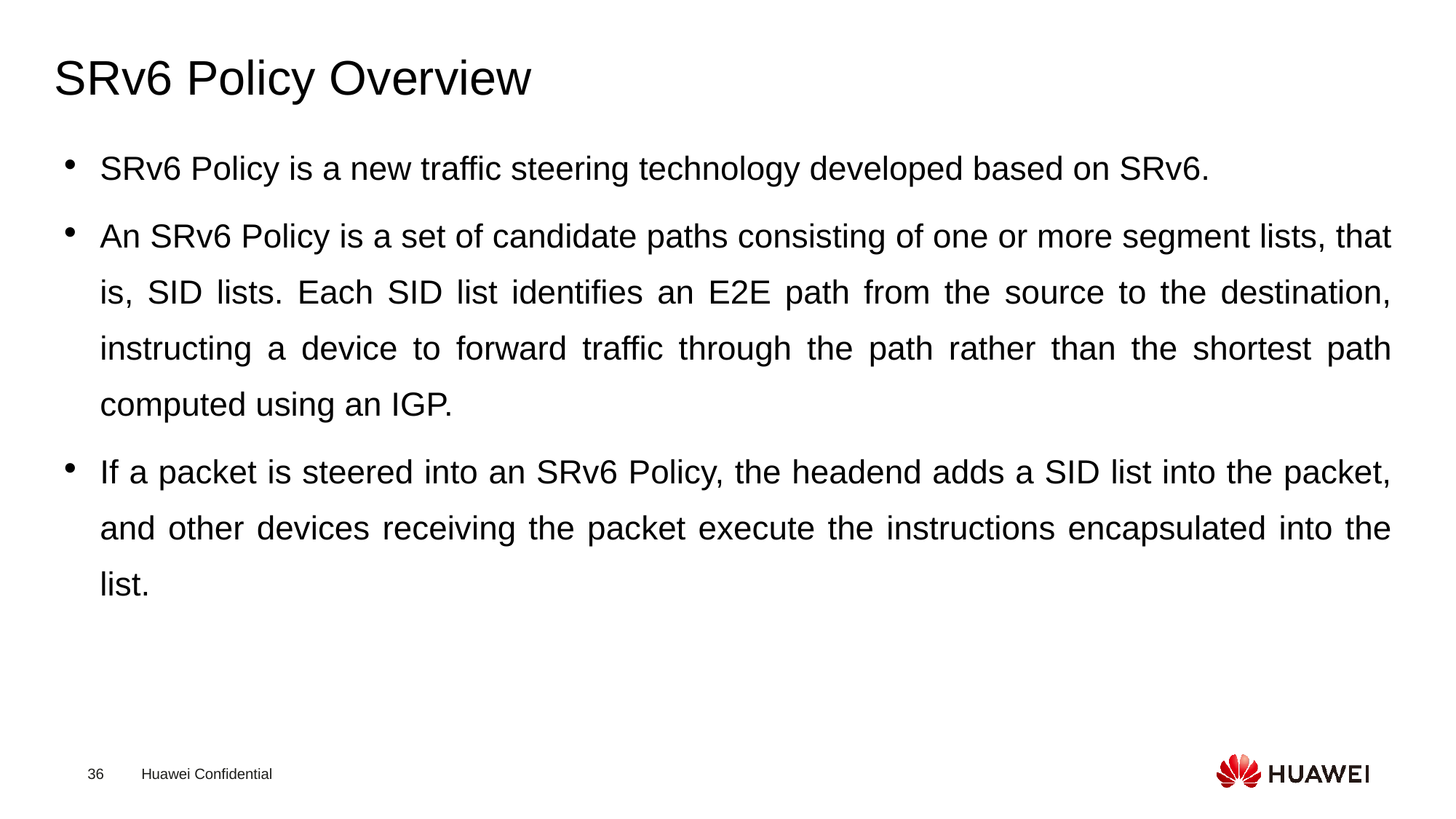

# SRv6 Policy Overview
SRv6 Policy is a new traffic steering technology developed based on SRv6.
An SRv6 Policy is a set of candidate paths consisting of one or more segment lists, that is, SID lists. Each SID list identifies an E2E path from the source to the destination, instructing a device to forward traffic through the path rather than the shortest path computed using an IGP.
If a packet is steered into an SRv6 Policy, the headend adds a SID list into the packet, and other devices receiving the packet execute the instructions encapsulated into the list.